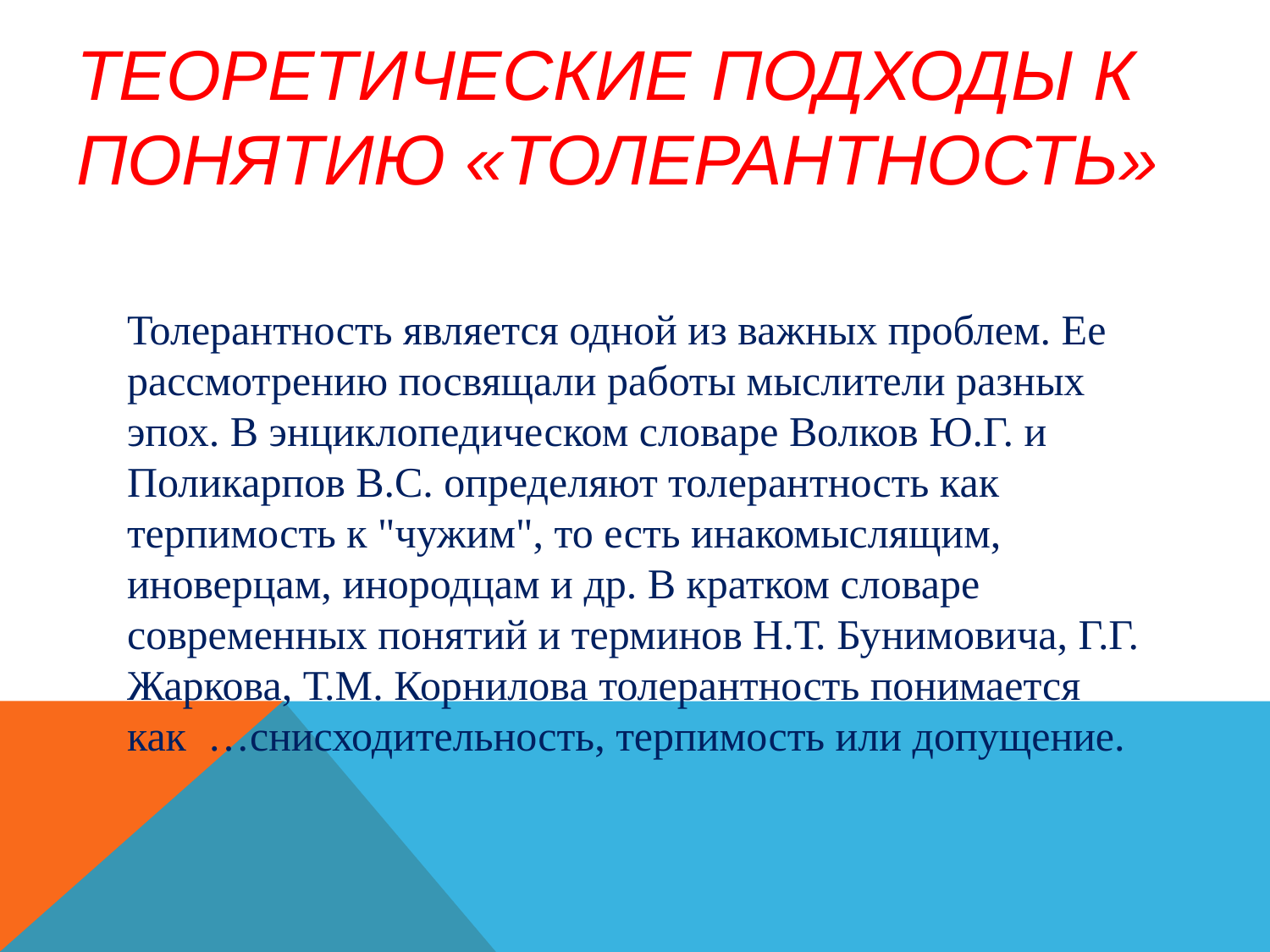

# Теоретические подходы к понятию «толерантность»

Толерантность является одной из важных проблем. Ее рассмотрению посвящали работы мыслители разных эпох. В энциклопедическом словаре Волков Ю.Г. и Поликарпов В.С. определяют толерантность как терпимость к "чужим", то есть инакомыслящим, иноверцам, инородцам и др. В кратком словаре современных понятий и терминов Н.Т. Бунимовича, Г.Г. Жаркова, Т.М. Корнилова толерантность понимается как  …снисходительность, терпимость или допущение.